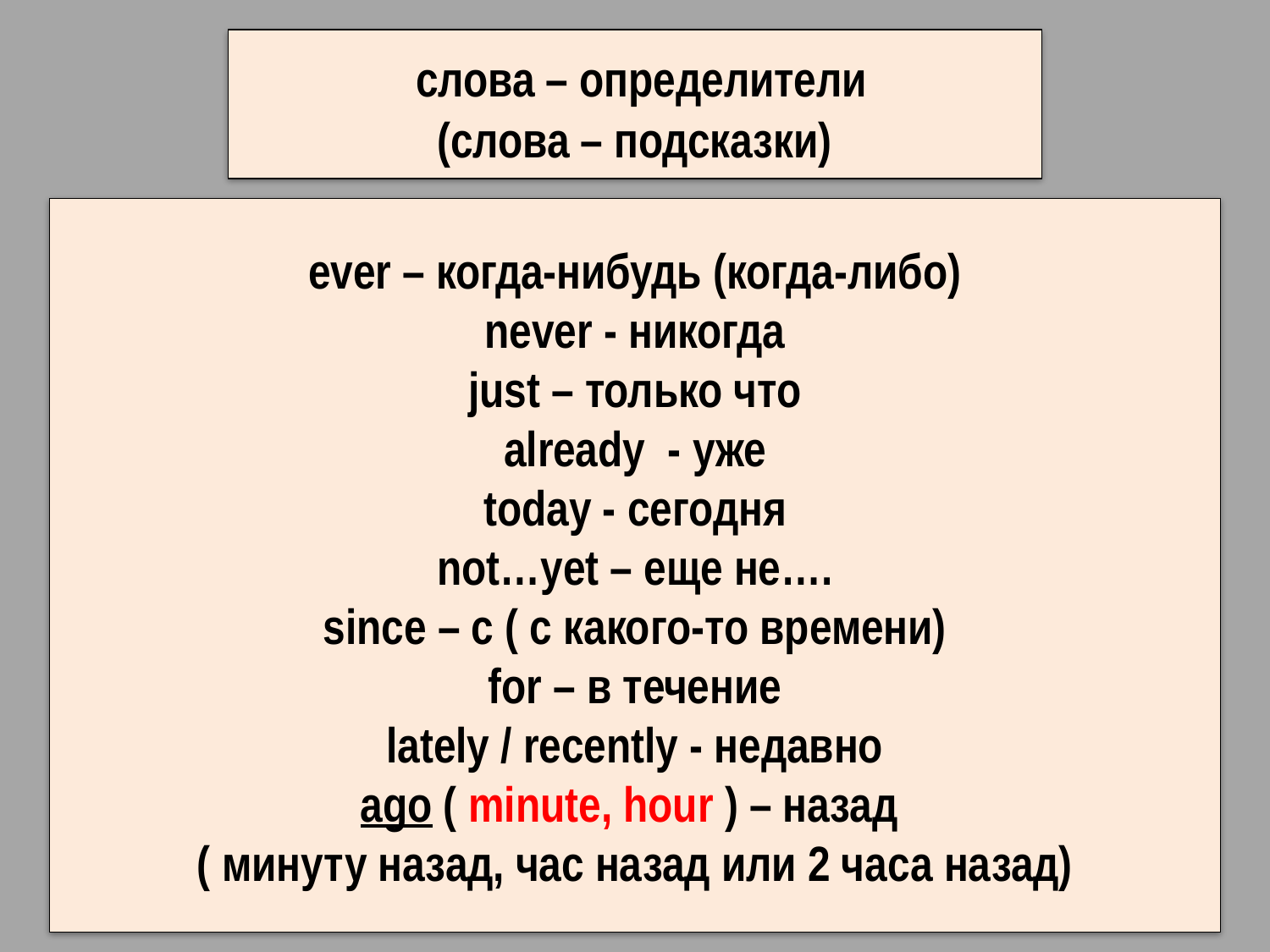

слова – определители
(слова – подсказки)

ever – когда-нибудь (когда-либо)
never - никогда
just – только что
already  - уже
today - сегодня
not…yet – еще не….
since – с ( с какого-то времени)
for – в течение
lately / recently - недавно
ago ( minute, hour ) – назад
( минуту назад, час назад или 2 часа назад)

#